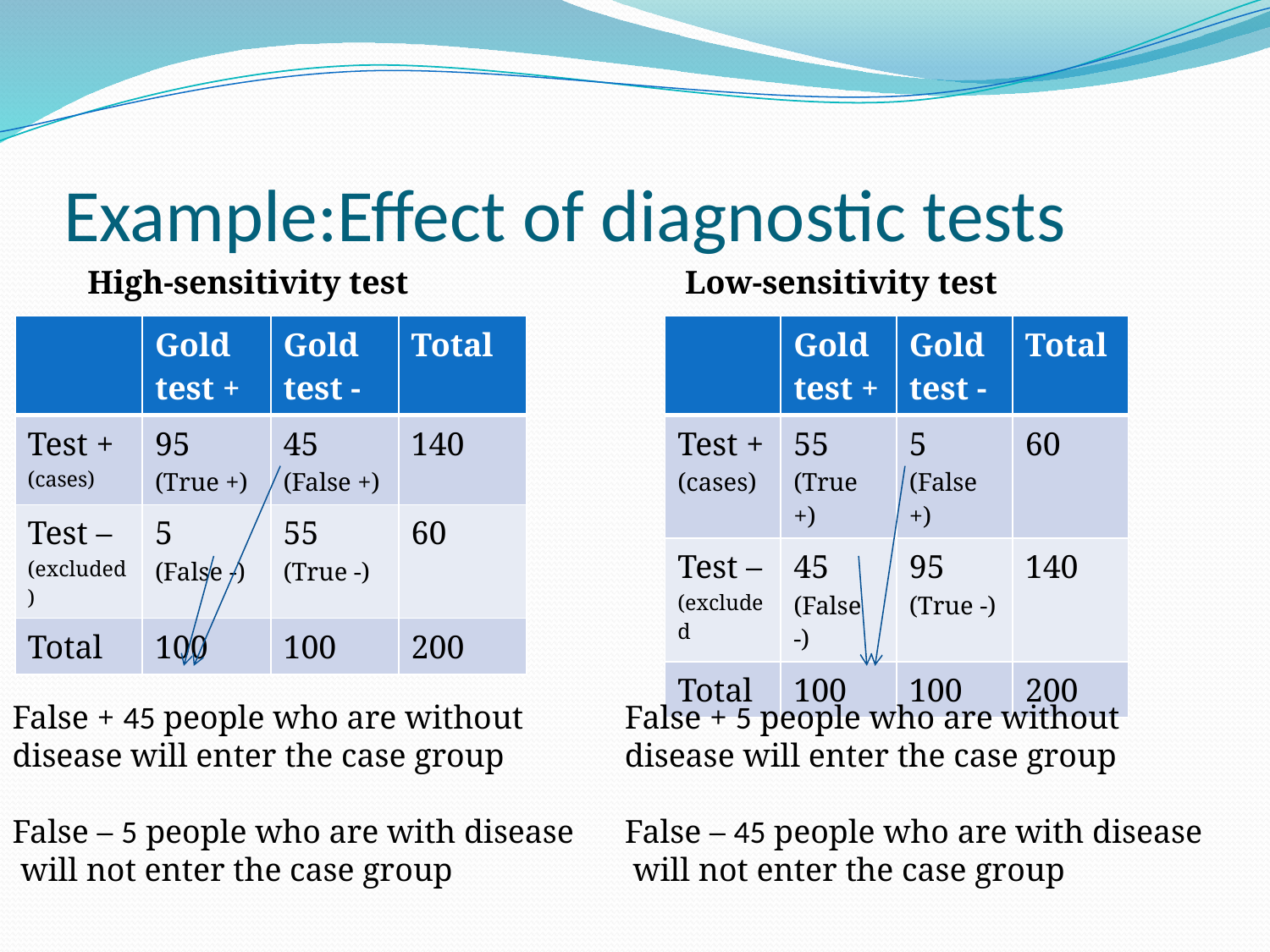

# Example:Effect of diagnostic tests
High-sensitivity test
Low-sensitivity test
|  | Gold test + | Gold test - | Total |
| --- | --- | --- | --- |
| Test + (cases) | 95 (True +) | 45 (False +) | 140 |
| Test – (excluded) | 5 (False -) | 55 (True -) | 60 |
| Total | 100 | 100 | 200 |
|  | Gold test + | Gold test - | Total |
| --- | --- | --- | --- |
| Test + (cases) | 55 (True +) | 5 (False +) | 60 |
| Test – (excluded | 45 (False -) | 95 (True -) | 140 |
| Total | 100 | 100 | 200 |
False + 45 people who are without
disease will enter the case group

False – 5 people who are with disease
 will not enter the case group
False + 5 people who are without
disease will enter the case group

False – 45 people who are with disease
 will not enter the case group